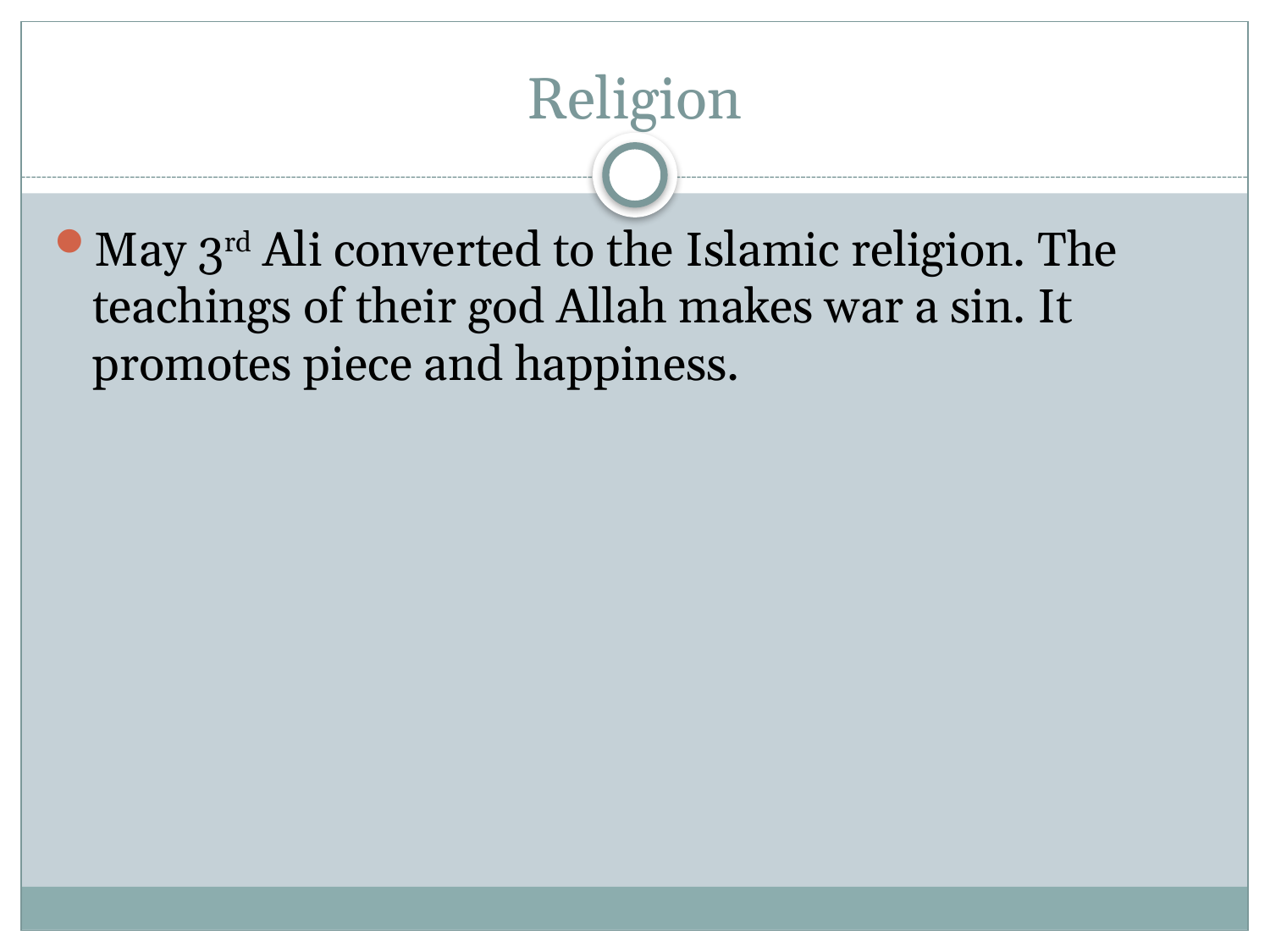

# Religion
May 3rd Ali converted to the Islamic religion. The teachings of their god Allah makes war a sin. It promotes piece and happiness.